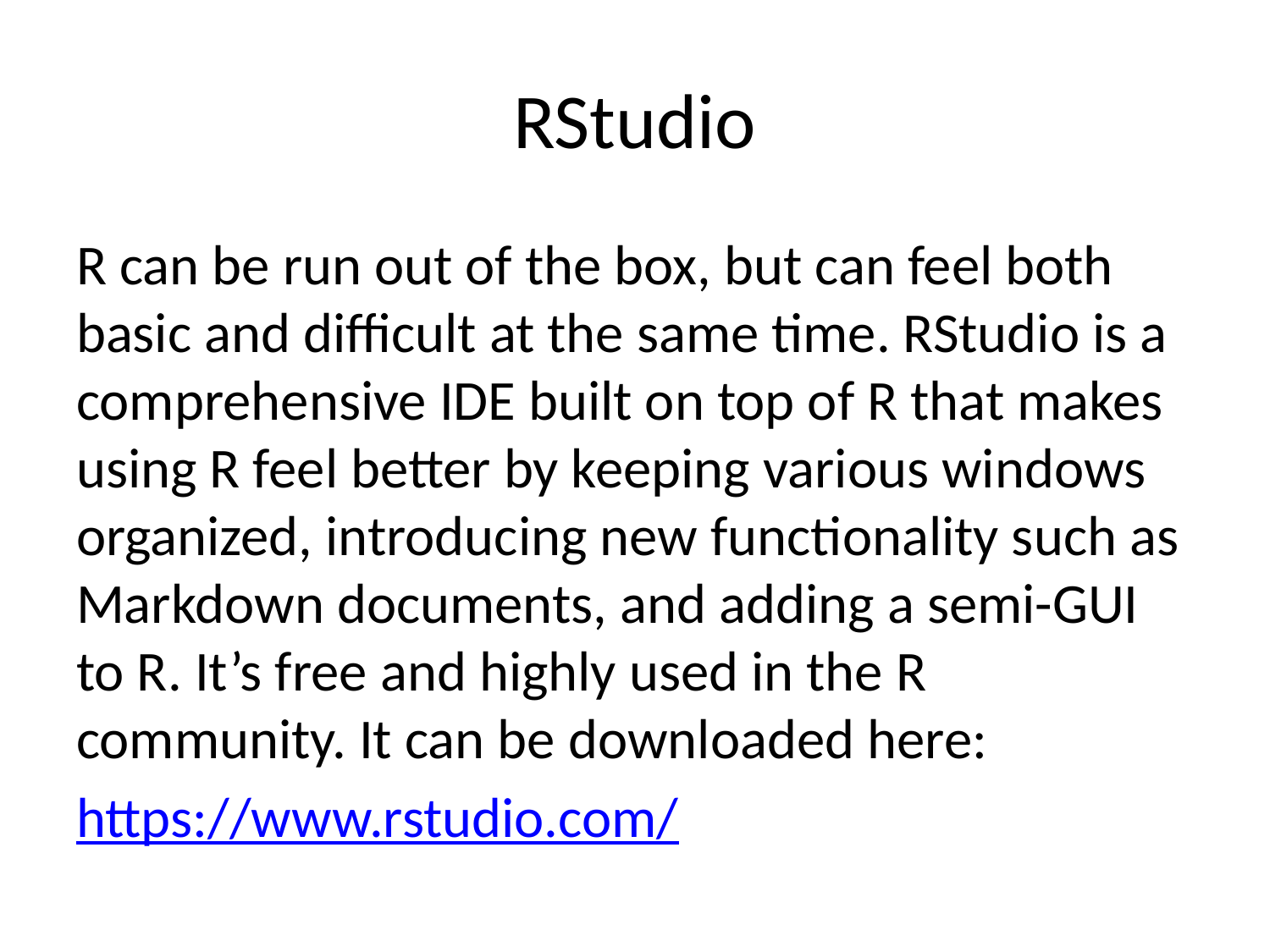

# RStudio
R can be run out of the box, but can feel both basic and difficult at the same time. RStudio is a comprehensive IDE built on top of R that makes using R feel better by keeping various windows organized, introducing new functionality such as Markdown documents, and adding a semi-GUI to R. It’s free and highly used in the R community. It can be downloaded here:
https://www.rstudio.com/